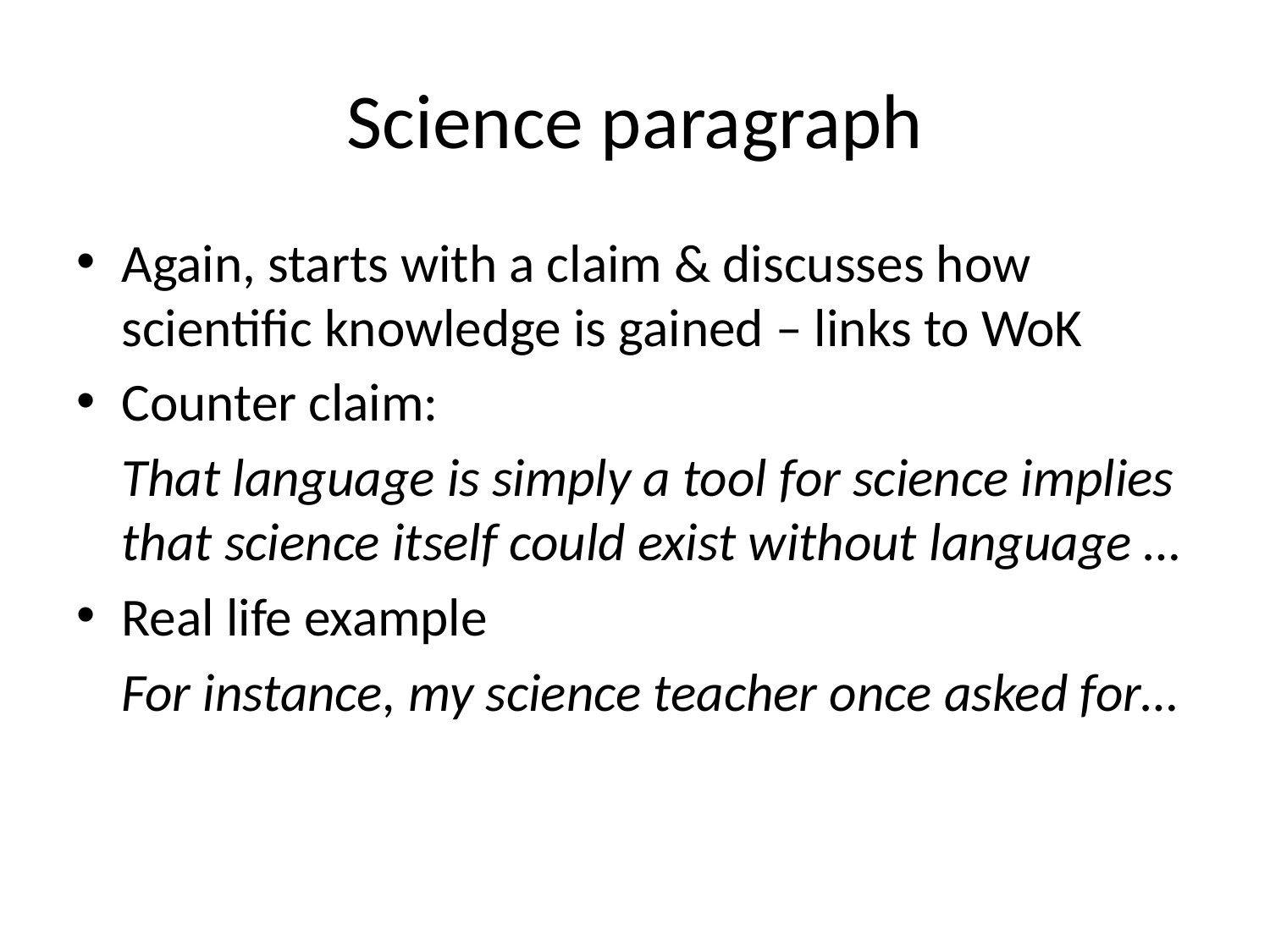

# Science paragraph
Again, starts with a claim & discusses how scientific knowledge is gained – links to WoK
Counter claim:
	That language is simply a tool for science implies that science itself could exist without language …
Real life example
	For instance, my science teacher once asked for…